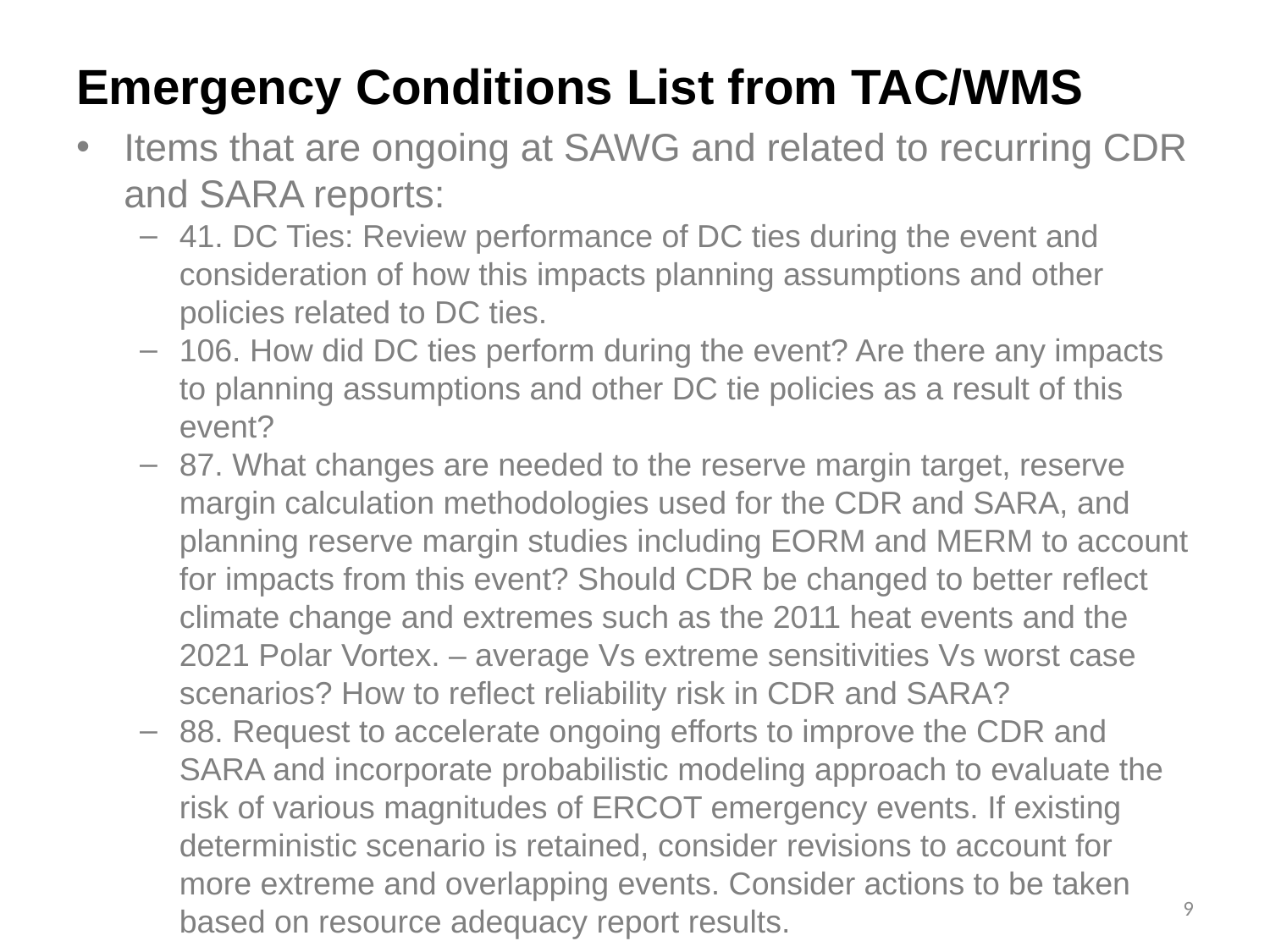

# Emergency Conditions List from TAC/WMS
Items that are ongoing at SAWG and related to recurring CDR and SARA reports:
41. DC Ties: Review performance of DC ties during the event and consideration of how this impacts planning assumptions and other policies related to DC ties.
106. How did DC ties perform during the event? Are there any impacts to planning assumptions and other DC tie policies as a result of this event?
87. What changes are needed to the reserve margin target, reserve margin calculation methodologies used for the CDR and SARA, and planning reserve margin studies including EORM and MERM to account for impacts from this event? Should CDR be changed to better reflect climate change and extremes such as the 2011 heat events and the 2021 Polar Vortex. – average Vs extreme sensitivities Vs worst case scenarios? How to reflect reliability risk in CDR and SARA?
88. Request to accelerate ongoing efforts to improve the CDR and SARA and incorporate probabilistic modeling approach to evaluate the risk of various magnitudes of ERCOT emergency events. If existing deterministic scenario is retained, consider revisions to account for more extreme and overlapping events. Consider actions to be taken based on resource adequacy report results.

9